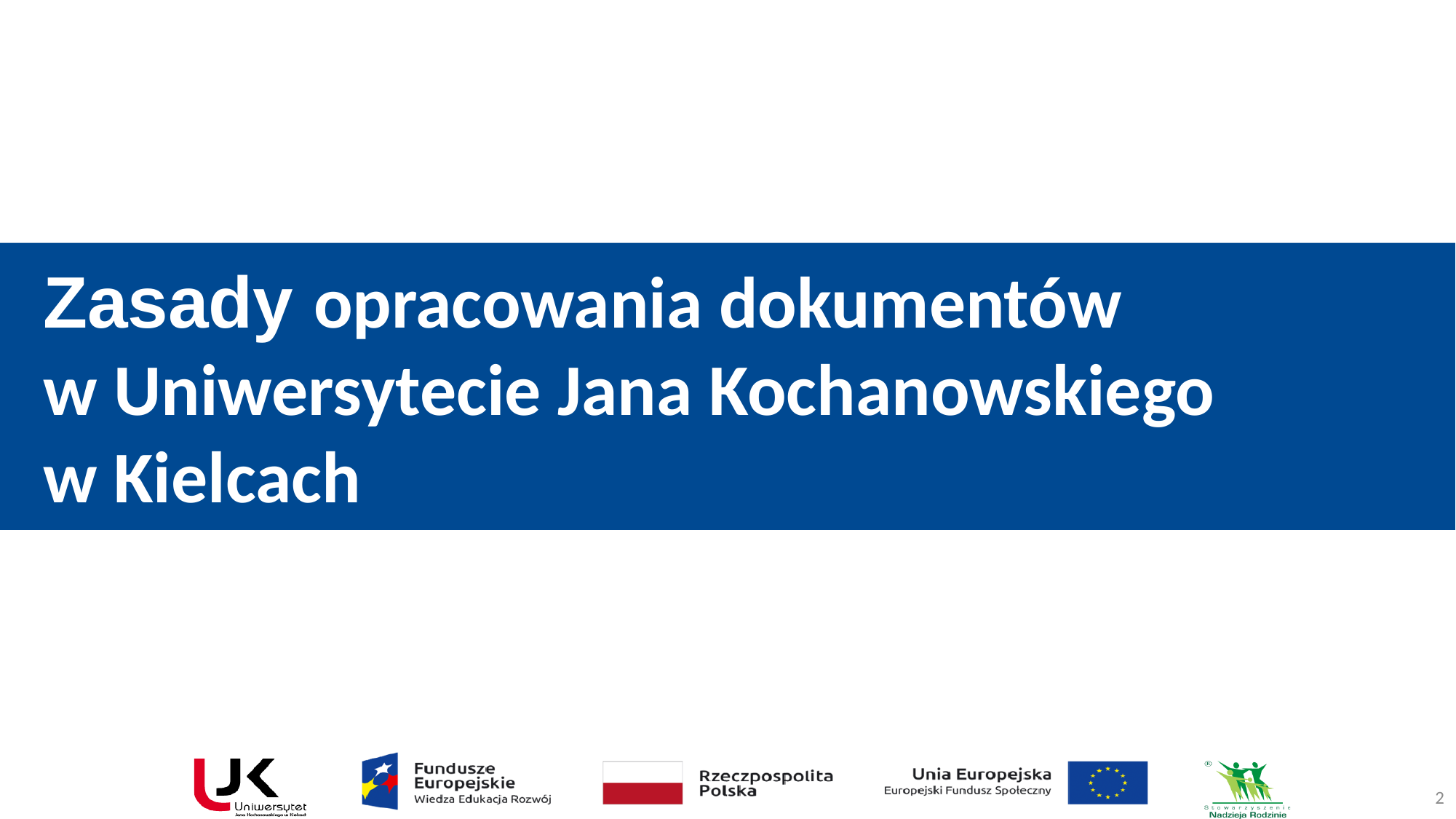

# Zasady opracowania dokumentów w Uniwersytecie Jana Kochanowskiego w Kielcach
2